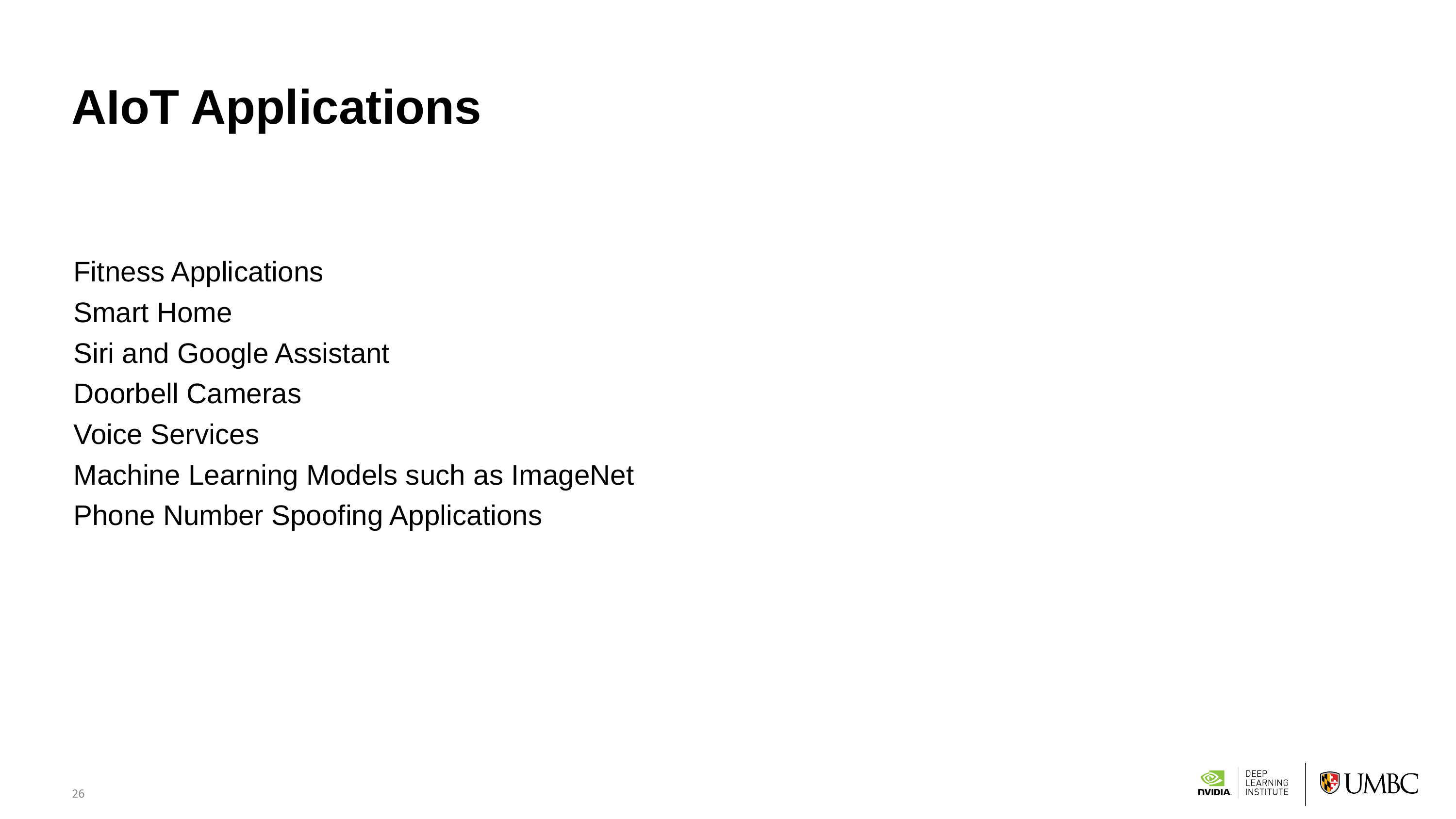

# AIoT Applications
Fitness Applications
Smart Home
Siri and Google Assistant
Doorbell Cameras
Voice Services
Machine Learning Models such as ImageNet
Phone Number Spoofing Applications